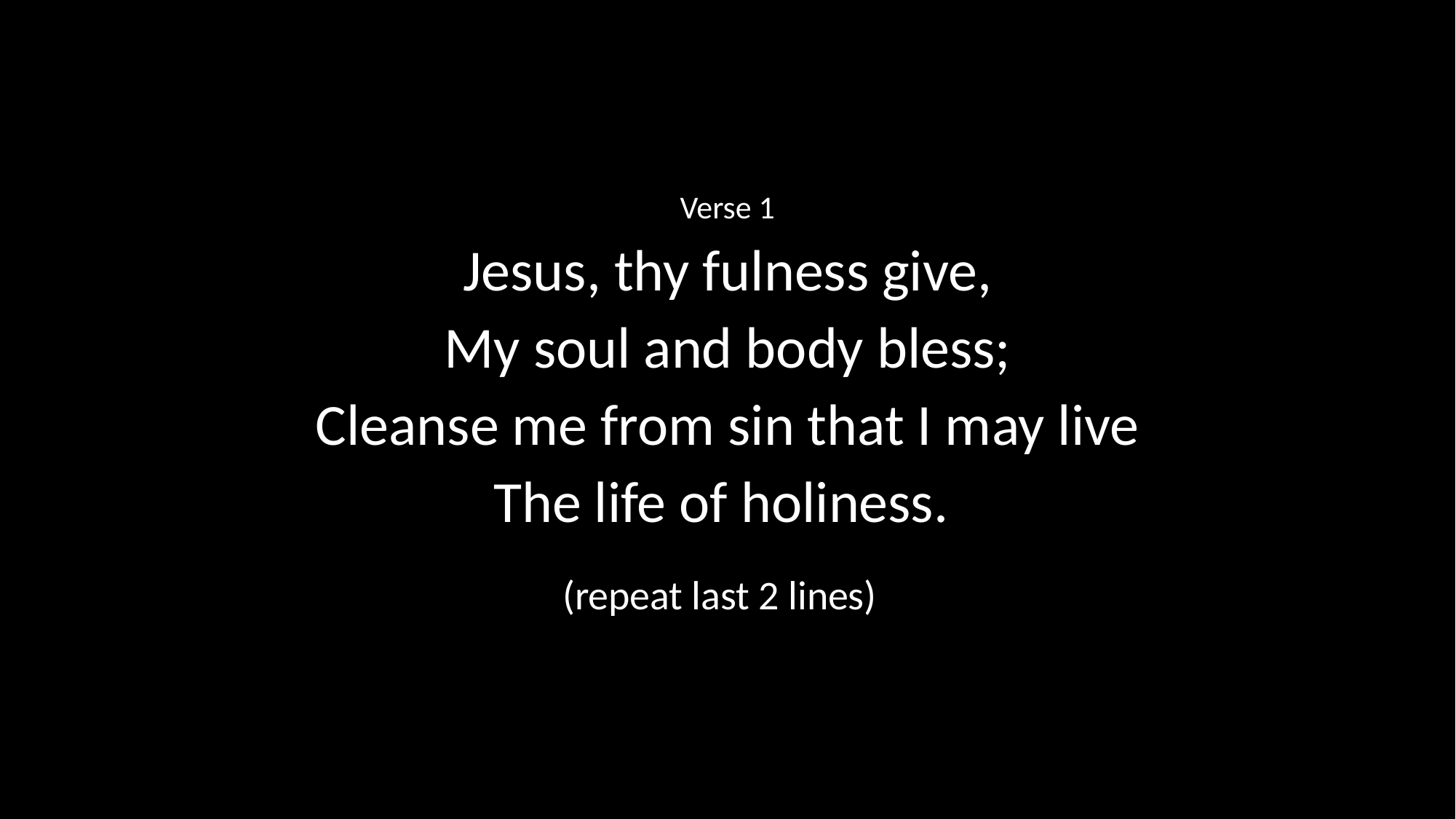

Verse 1
Jesus, thy fulness give,
My soul and body bless;
Cleanse me from sin that I may live
The life of holiness.
(repeat last 2 lines)